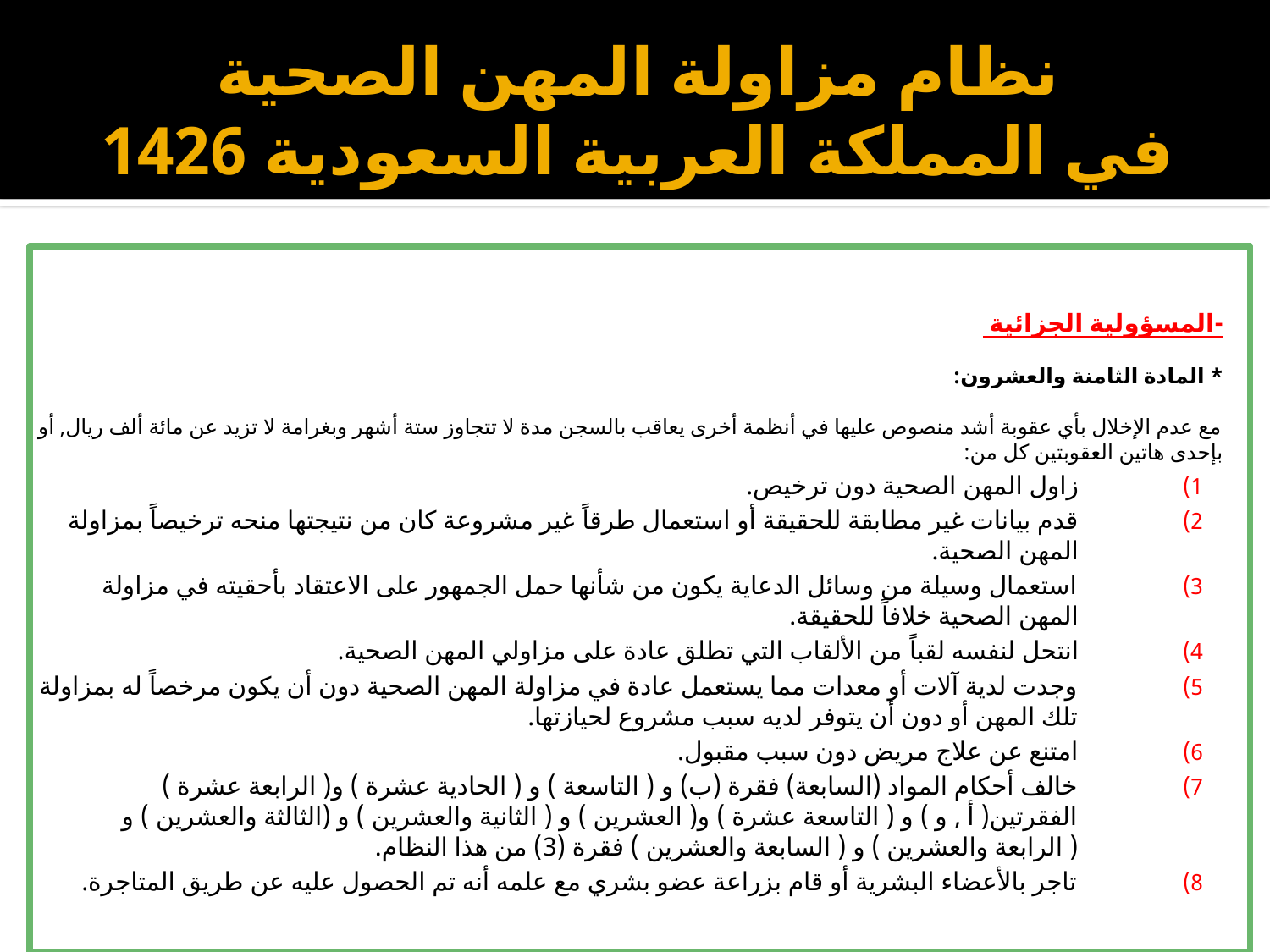

# نظام مزاولة المهن الصحية في المملكة العربية السعودية 1426

-المسؤولية الجزائية

* المادة الثامنة والعشرون:
مع عدم الإخلال بأي عقوبة أشد منصوص عليها في أنظمة أخرى يعاقب بالسجن مدة لا تتجاوز ستة أشهر وبغرامة لا تزيد عن مائة ألف ريال, أو بإحدى هاتين العقوبتين كل من:
زاول المهن الصحية دون ترخيص.
قدم بيانات غير مطابقة للحقيقة أو استعمال طرقاً غير مشروعة كان من نتيجتها منحه ترخيصاً بمزاولة المهن الصحية.
استعمال وسيلة من وسائل الدعاية يكون من شأنها حمل الجمهور على الاعتقاد بأحقيته في مزاولة المهن الصحية خلافاً للحقيقة.
انتحل لنفسه لقباً من الألقاب التي تطلق عادة على مزاولي المهن الصحية.
وجدت لدية آلات أو معدات مما يستعمل عادة في مزاولة المهن الصحية دون أن يكون مرخصاً له بمزاولة تلك المهن أو دون أن يتوفر لديه سبب مشروع لحيازتها.
امتنع عن علاج مريض دون سبب مقبول.
خالف أحكام المواد (السابعة) فقرة (ب) و ( التاسعة ) و ( الحادية عشرة ) و( الرابعة عشرة ) الفقرتين( أ , و ) و ( التاسعة عشرة ) و( العشرين ) و ( الثانية والعشرين ) و (الثالثة والعشرين ) و ( الرابعة والعشرين ) و ( السابعة والعشرين ) فقرة (3) من هذا النظام.
تاجر بالأعضاء البشرية أو قام بزراعة عضو بشري مع علمه أنه تم الحصول عليه عن طريق المتاجرة.